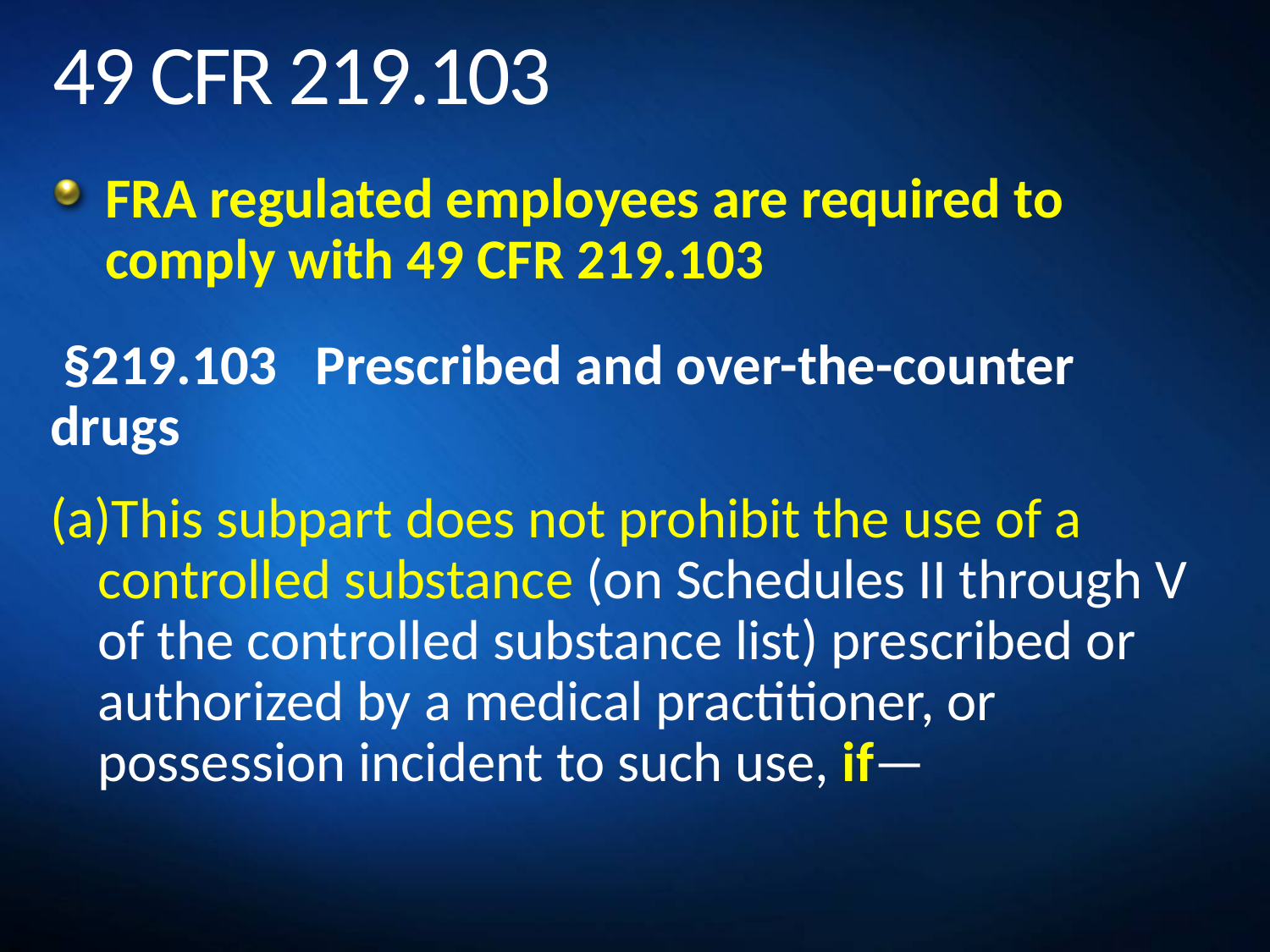

# 49 CFR 219.103
FRA regulated employees are required to comply with 49 CFR 219.103

 §219.103   Prescribed and over-the-counter  	drugs

This subpart does not prohibit the use of a controlled substance (on Schedules II through V of the controlled substance list) prescribed or authorized by a medical practitioner, or possession incident to such use, if—